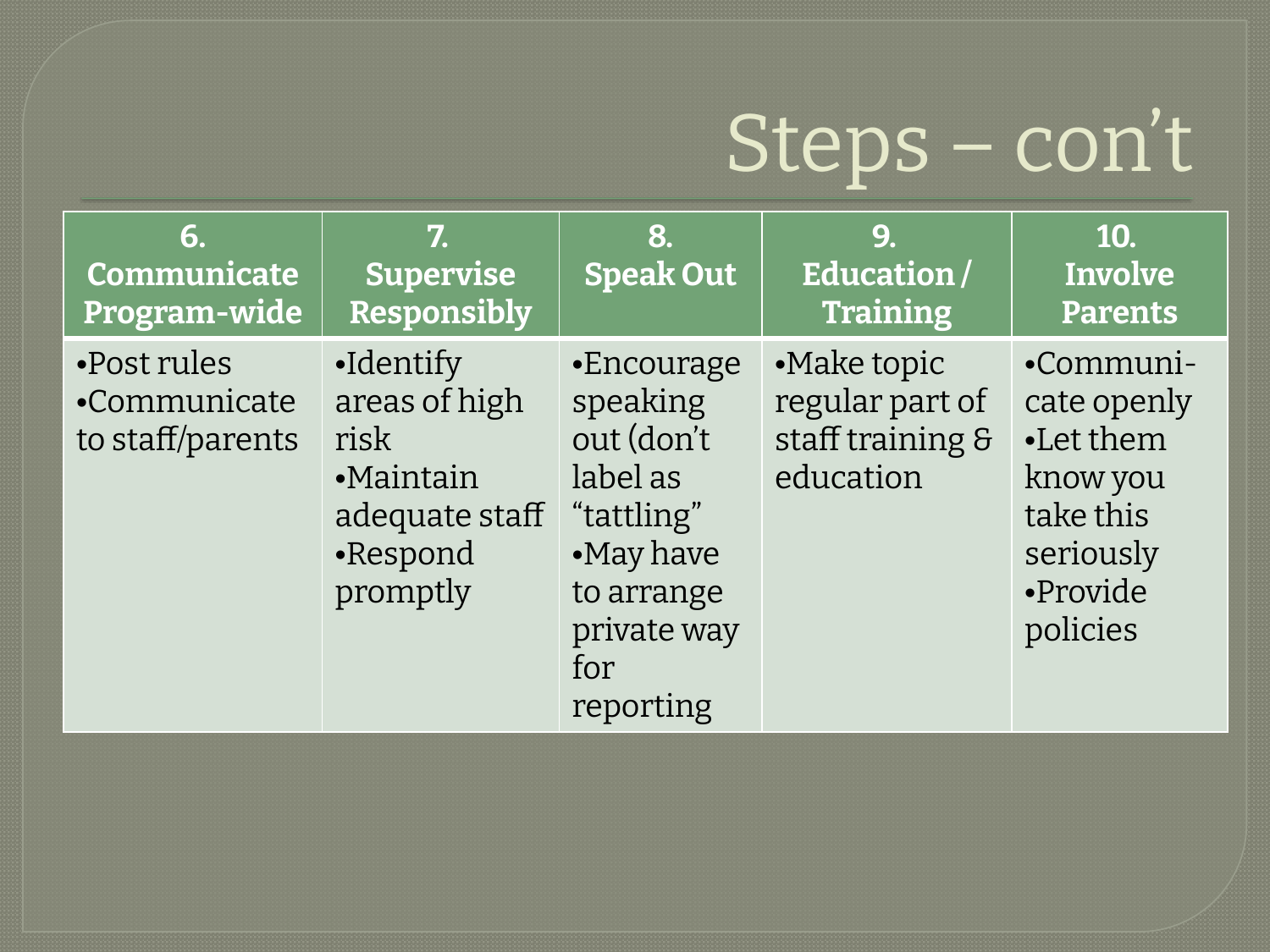

# Steps – con’t
| 6. Communicate Program-wide | 7. Supervise Responsibly | 8. Speak Out | 9. Education / Training | 10. Involve Parents |
| --- | --- | --- | --- | --- |
| Post rules Communicate to staff/parents | Identify areas of high risk Maintain adequate staff Respond promptly | Encourage speaking out (don’t label as “tattling” May have to arrange private way for reporting | Make topic regular part of staff training & education | Communi-cate openly Let them know you take this seriously Provide policies |
|  |  |  |  |  |
| --- | --- | --- | --- | --- |
|  |  |  |  |  |